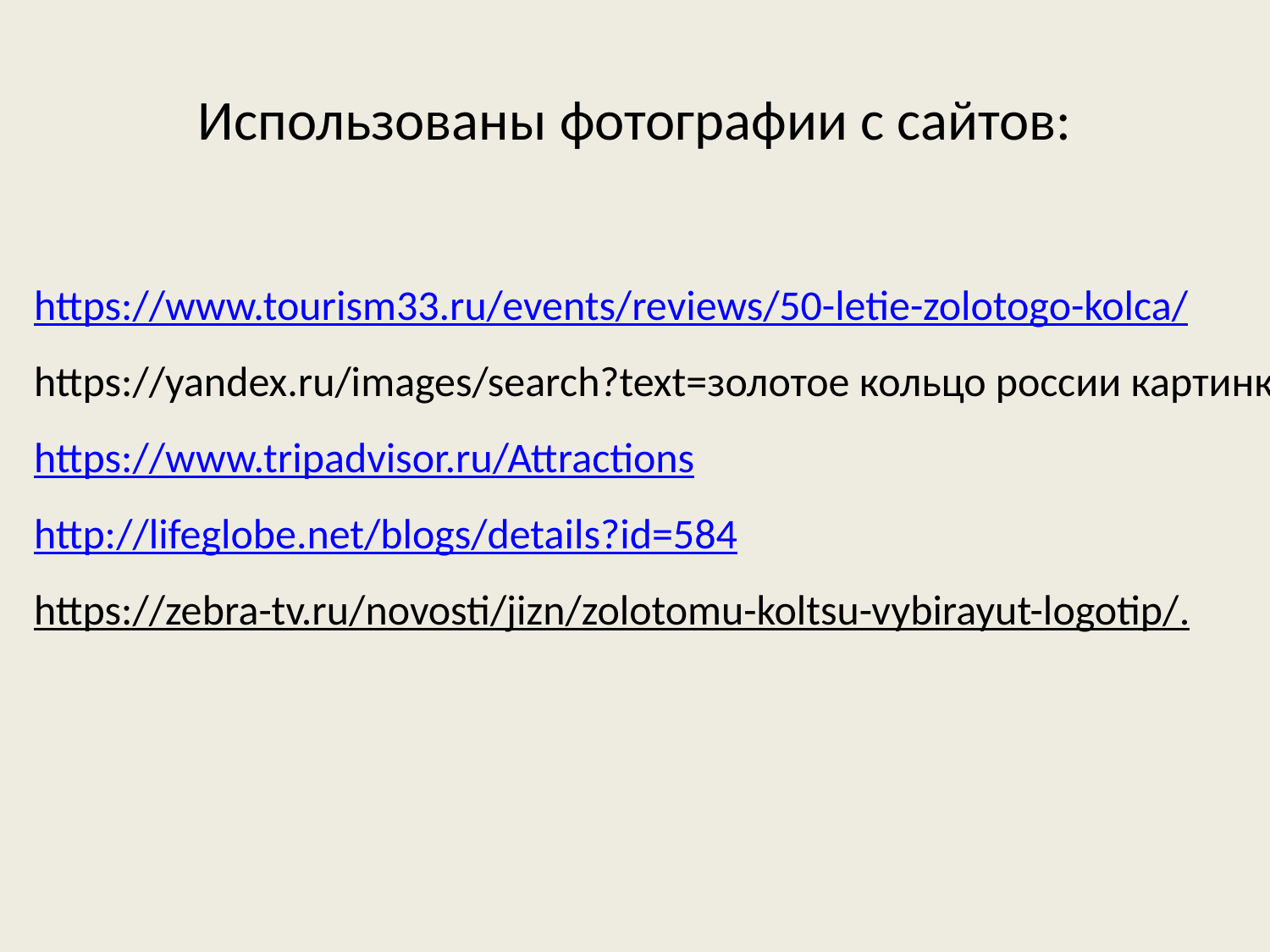

# Использованы фотографии с сайтов:
https://www.tourism33.ru/events/reviews/50-letie-zolotogo-kolca/
https://yandex.ru/images/search?text=золотое кольцо россии картинки
https://www.tripadvisor.ru/Attractions
http://lifeglobe.net/blogs/details?id=584
https://zebra-tv.ru/novosti/jizn/zolotomu-koltsu-vybirayut-logotip/.